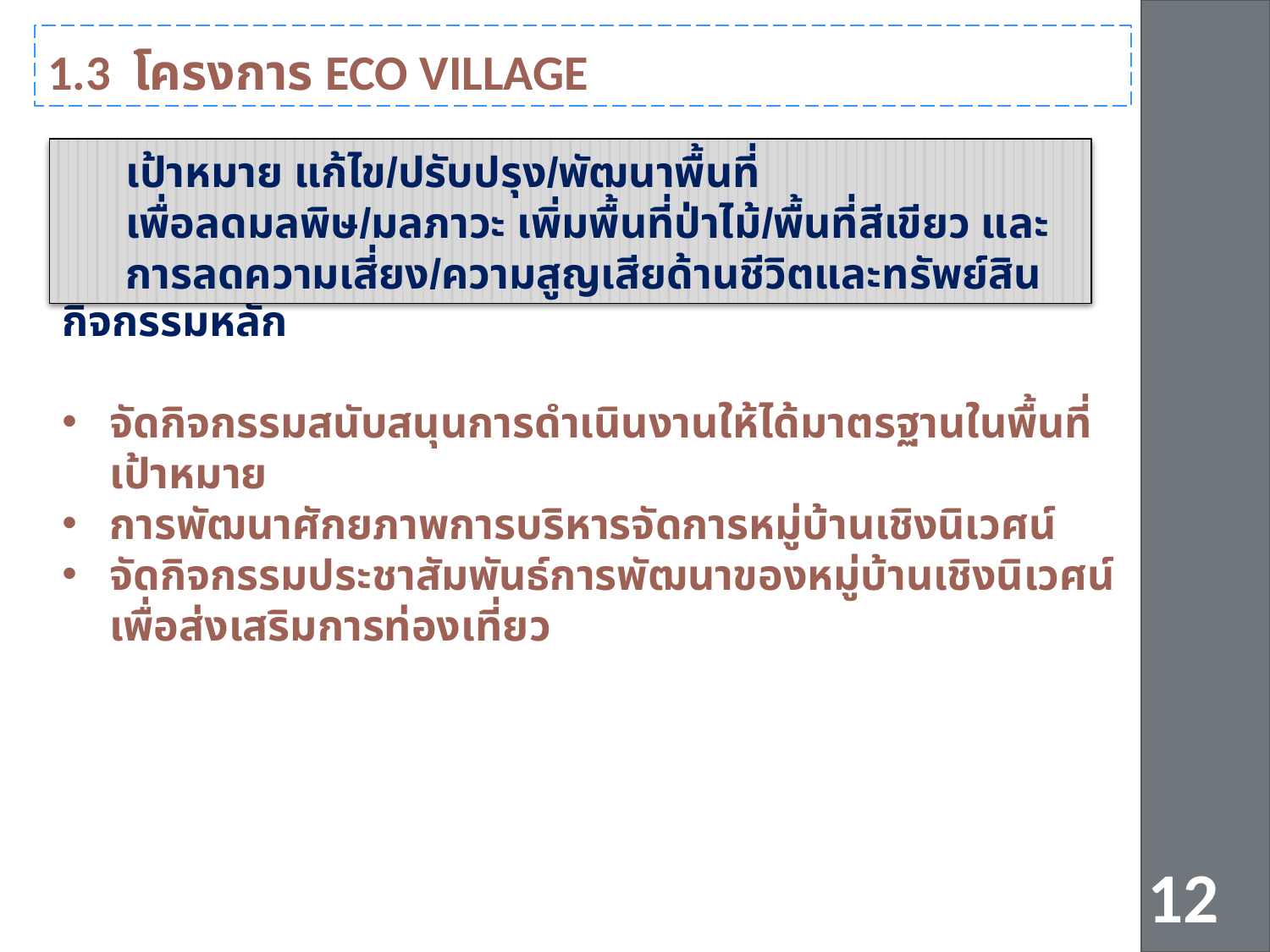

Flagship
project
1.3  โครงการ ECO VILLAGE
	เป้าหมาย แก้ไข/ปรับปรุง/พัฒนาพื้นที่ เพื่อลดมลพิษ/มลภาวะ เพิ่มพื้นที่ป่าไม้/พื้นที่สีเขียว และการลดความเสี่ยง/ความสูญเสียด้านชีวิตและทรัพย์สิน
กิจกรรมหลัก

จัดกิจกรรมสนับสนุนการดำเนินงานให้ได้มาตรฐานในพื้นที่เป้าหมาย
การพัฒนาศักยภาพการบริหารจัดการหมู่บ้านเชิงนิเวศน์
จัดกิจกรรมประชาสัมพันธ์การพัฒนาของหมู่บ้านเชิงนิเวศน์เพื่อส่งเสริมการท่องเที่ยว

กิจกรรม
12
ร่ายยุทธศาสตร์การพัฒนากลุ่มจังหวัดภาคเหนือตอนบน ๑ (๒๕๕๗-๒๕๖๐)